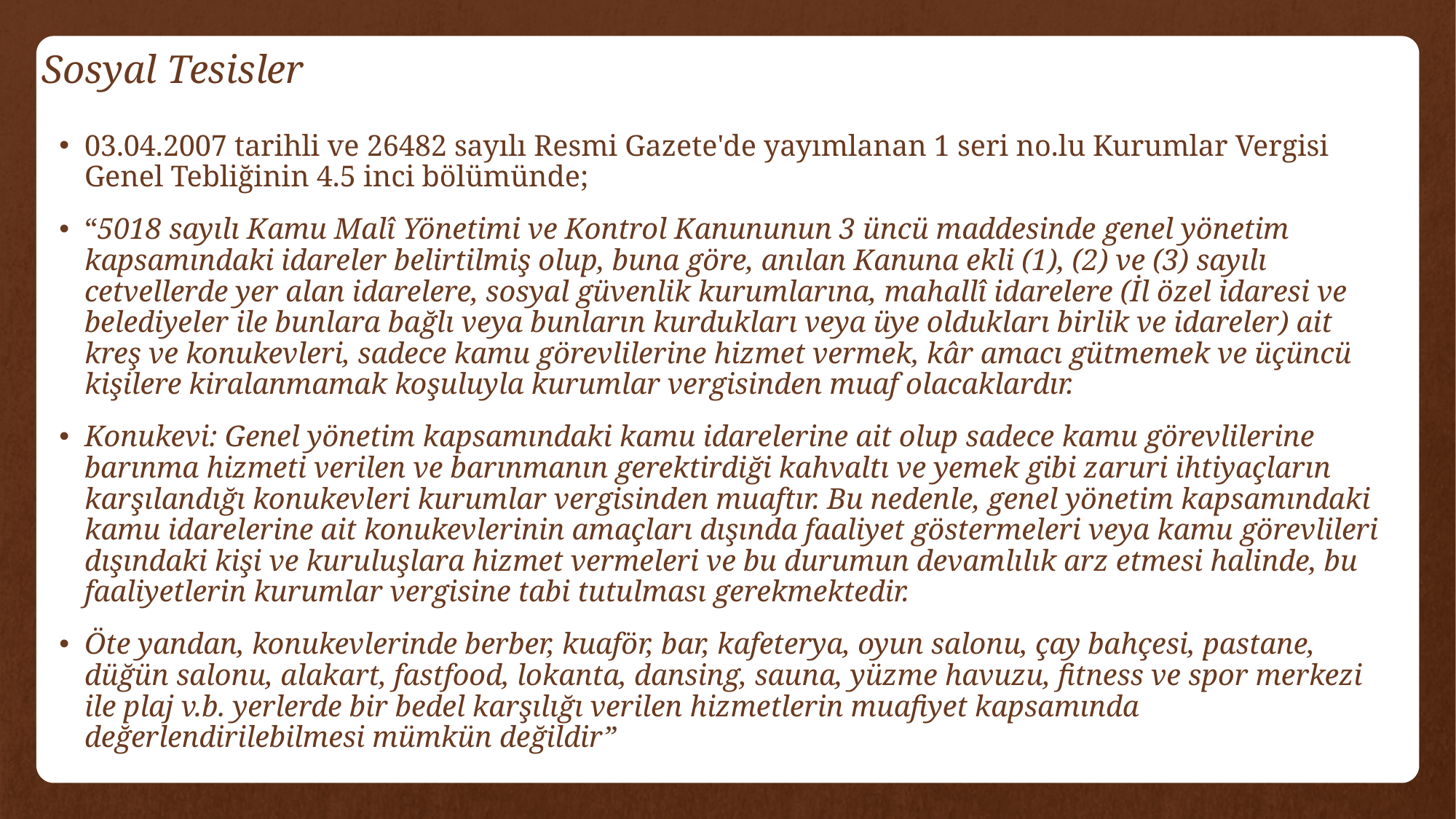

# Sosyal Tesisler
03.04.2007 tarihli ve 26482 sayılı Resmi Gazete'de yayımlanan 1 seri no.lu Kurumlar Vergisi Genel Tebliğinin 4.5 inci bölümünde;
“5018 sayılı Kamu Malî Yönetimi ve Kontrol Kanununun 3 üncü maddesinde genel yönetim kapsamındaki idareler belirtilmiş olup, buna göre, anılan Kanuna ekli (1), (2) ve (3) sayılı cetvellerde yer alan idarelere, sosyal güvenlik kurumlarına, mahallî idarelere (İl özel idaresi ve belediyeler ile bunlara bağlı veya bunların kurdukları veya üye oldukları birlik ve idareler) ait kreş ve konukevleri, sadece kamu görevlilerine hizmet vermek, kâr amacı gütmemek ve üçüncü kişilere kiralanmamak koşuluyla kurumlar vergisinden muaf olacaklardır.
Konukevi: Genel yönetim kapsamındaki kamu idarelerine ait olup sadece kamu görevlilerine barınma hizmeti verilen ve barınmanın gerektirdiği kahvaltı ve yemek gibi zaruri ihtiyaçların karşılandığı konukevleri kurumlar vergisinden muaftır. Bu nedenle, genel yönetim kapsamındaki kamu idarelerine ait konukevlerinin amaçları dışında faaliyet göstermeleri veya kamu görevlileri dışındaki kişi ve kuruluşlara hizmet vermeleri ve bu durumun devamlılık arz etmesi halinde, bu faaliyetlerin kurumlar vergisine tabi tutulması gerekmektedir.
Öte yandan, konukevlerinde berber, kuaför, bar, kafeterya, oyun salonu, çay bahçesi, pastane, düğün salonu, alakart, fastfood, lokanta, dansing, sauna, yüzme havuzu, fitness ve spor merkezi ile plaj v.b. yerlerde bir bedel karşılığı verilen hizmetlerin muafiyet kapsamında değerlendirilebilmesi mümkün değildir”